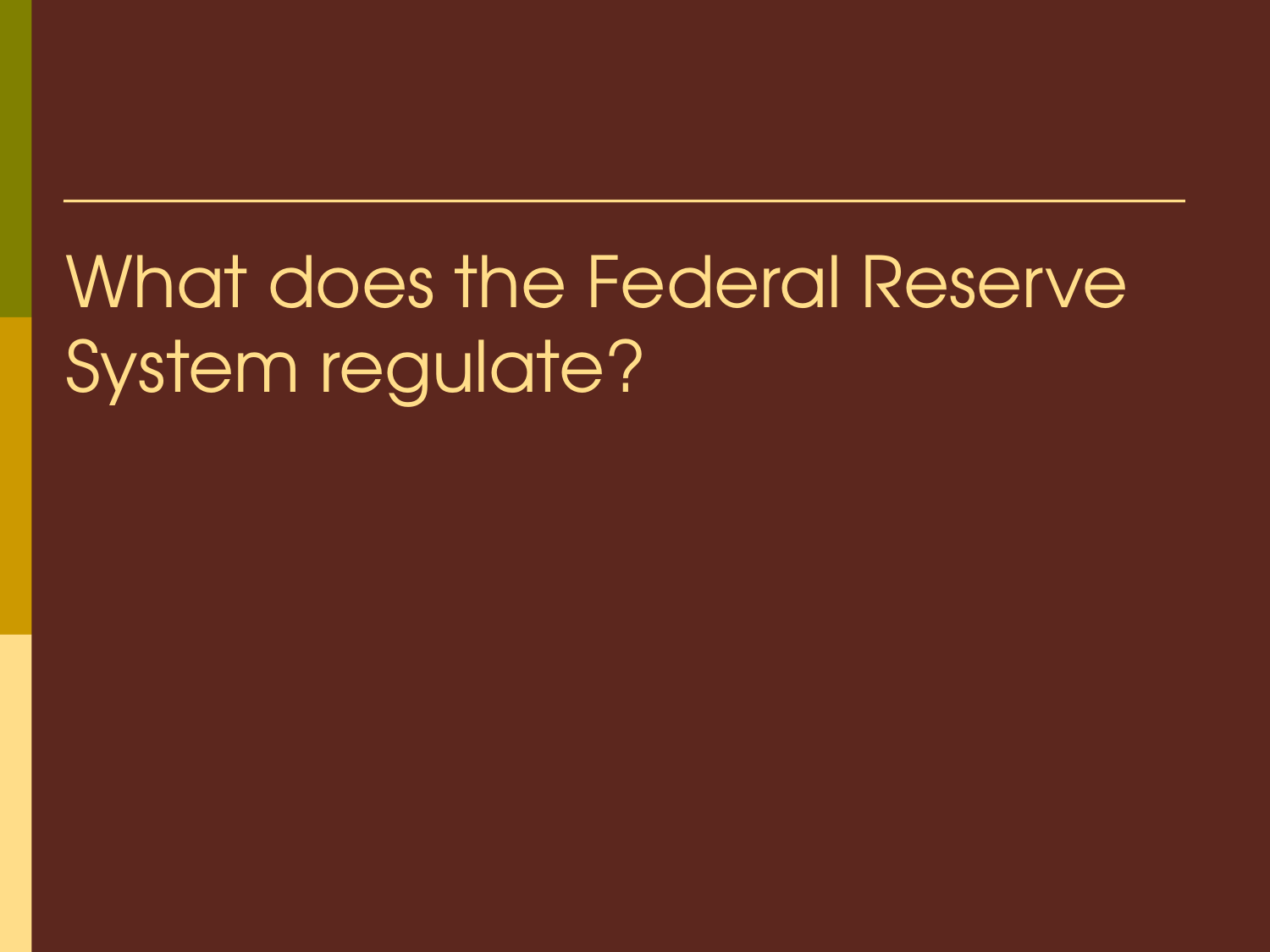

# What does the Federal Reserve System regulate?